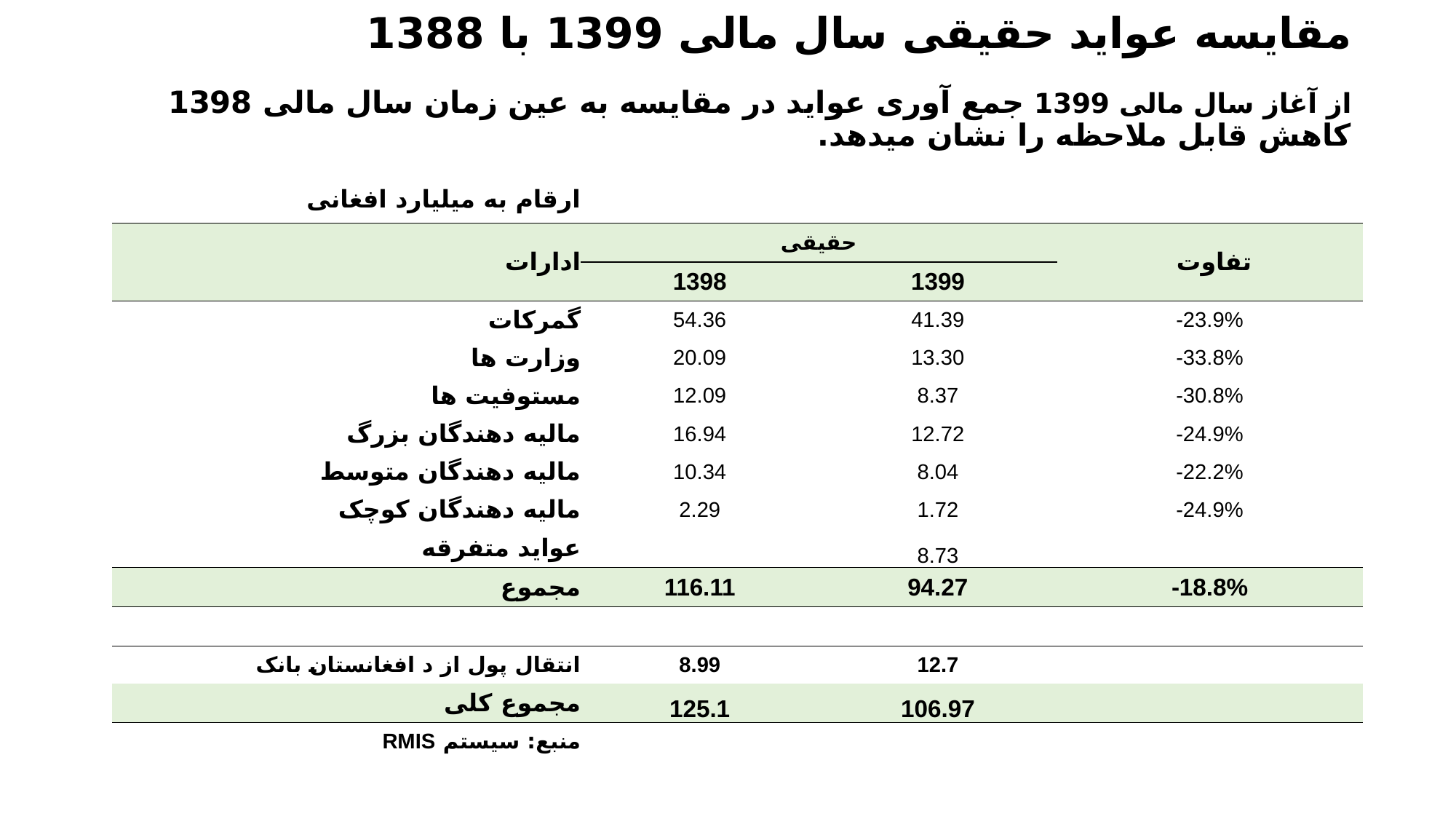

مقایسه عواید حقیقی سال مالی 1399 با 1388
از آغاز سال مالی 1399 جمع آوری عواید در مقایسه به عین زمان سال مالی 1398 کاهش قابل ملاحظه را نشان میدهد.
| ارقام به میلیارد افغانی |  |  |  |
| --- | --- | --- | --- |
| ادارات | حقیقی |  | تفاوت |
|  | 1398 | 1399 |  |
| گمرکات | 54.36 | 41.39 | -23.9% |
| وزارت ها | 20.09 | 13.30 | -33.8% |
| مستوفیت ها | 12.09 | 8.37 | -30.8% |
| مالیه دهندگان بزرگ | 16.94 | 12.72 | -24.9% |
| مالیه دهندگان متوسط | 10.34 | 8.04 | -22.2% |
| مالیه دهندگان کوچک | 2.29 | 1.72 | -24.9% |
| عواید متفرقه |  | 8.73 |  |
| مجموع | 116.11 | 94.27 | -18.8% |
|  |  |  |  |
| انتقال پول از د افغانستان بانک | 8.99 | 12.7 |  |
| مجموع کلی | 125.1 | 106.97 |  |
| منبع: سیستم RMIS |  |  |  |